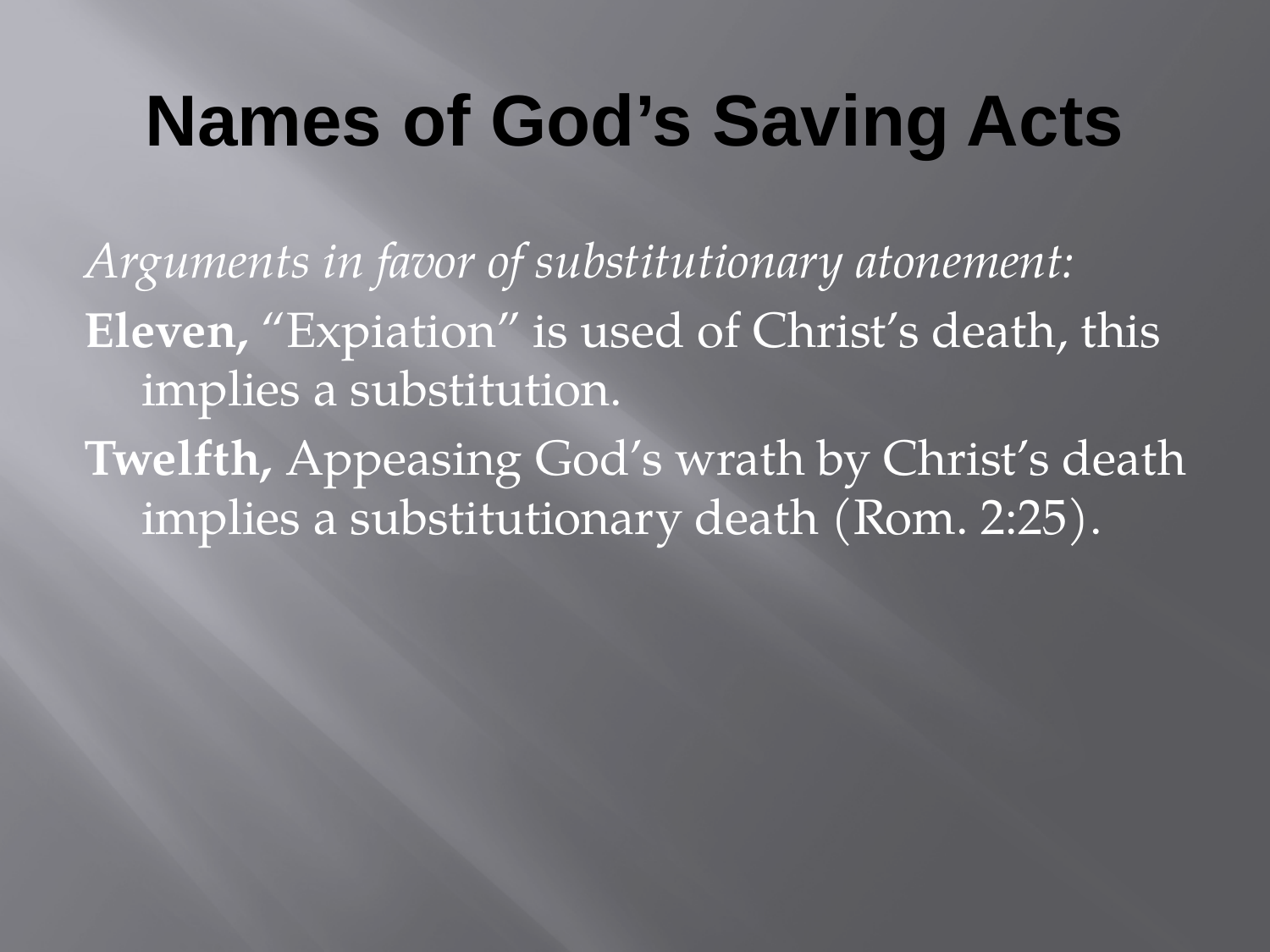

# Names of God’s Saving Acts
Arguments in favor of substitutionary atonement:
Eleven, “Expiation” is used of Christ’s death, this implies a substitution.
Twelfth, Appeasing God’s wrath by Christ’s death implies a substitutionary death (Rom. 2:25).